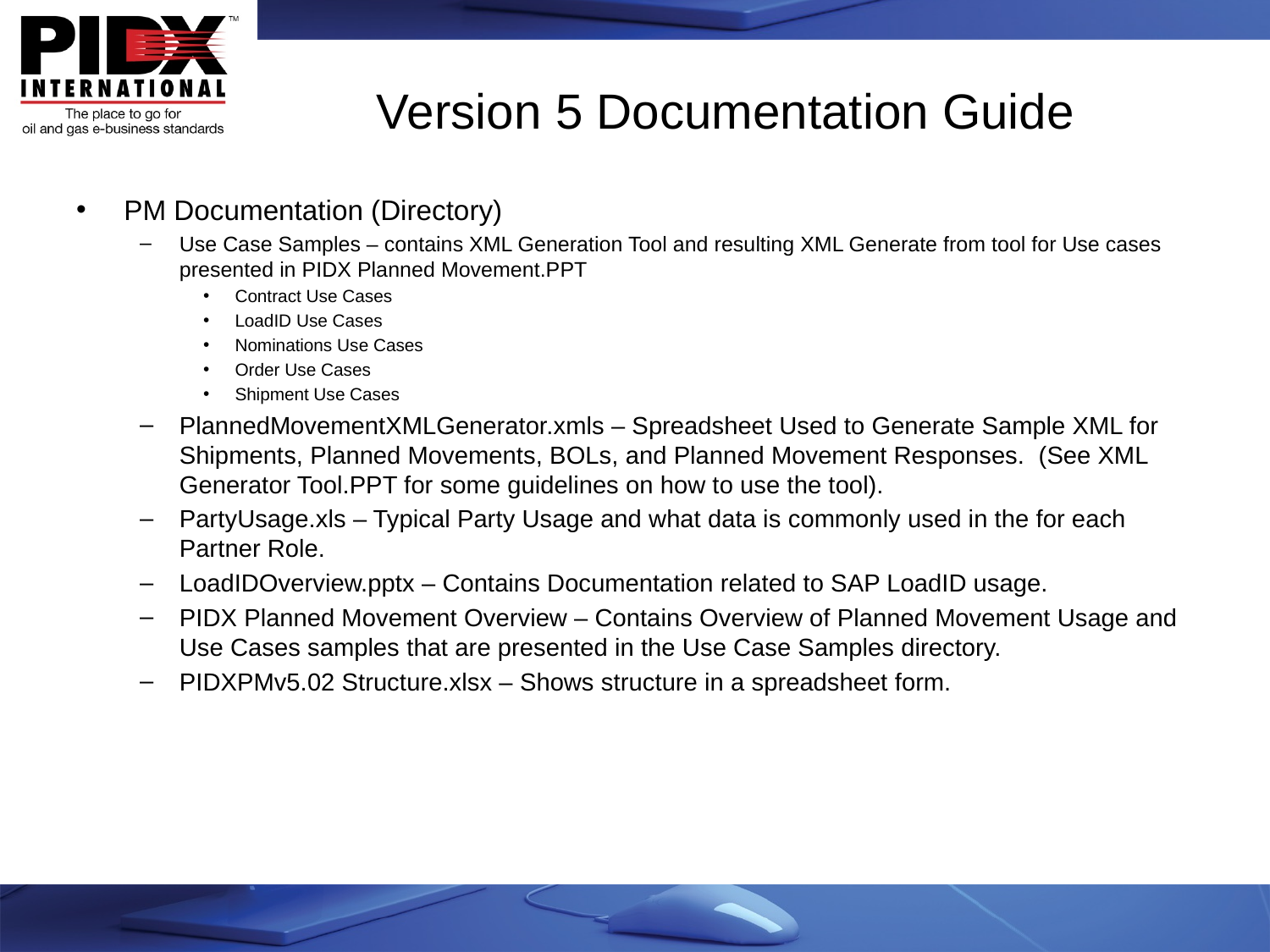

# Version 5 Documentation Guide
PM Documentation (Directory)
Use Case Samples – contains XML Generation Tool and resulting XML Generate from tool for Use cases presented in PIDX Planned Movement.PPT
Contract Use Cases
LoadID Use Cases
Nominations Use Cases
Order Use Cases
Shipment Use Cases
PlannedMovementXMLGenerator.xmls – Spreadsheet Used to Generate Sample XML for Shipments, Planned Movements, BOLs, and Planned Movement Responses.  (See XML Generator Tool.PPT for some guidelines on how to use the tool).
PartyUsage.xls – Typical Party Usage and what data is commonly used in the for each Partner Role.
LoadIDOverview.pptx – Contains Documentation related to SAP LoadID usage.
PIDX Planned Movement Overview – Contains Overview of Planned Movement Usage and Use Cases samples that are presented in the Use Case Samples directory.
PIDXPMv5.02 Structure.xlsx – Shows structure in a spreadsheet form.